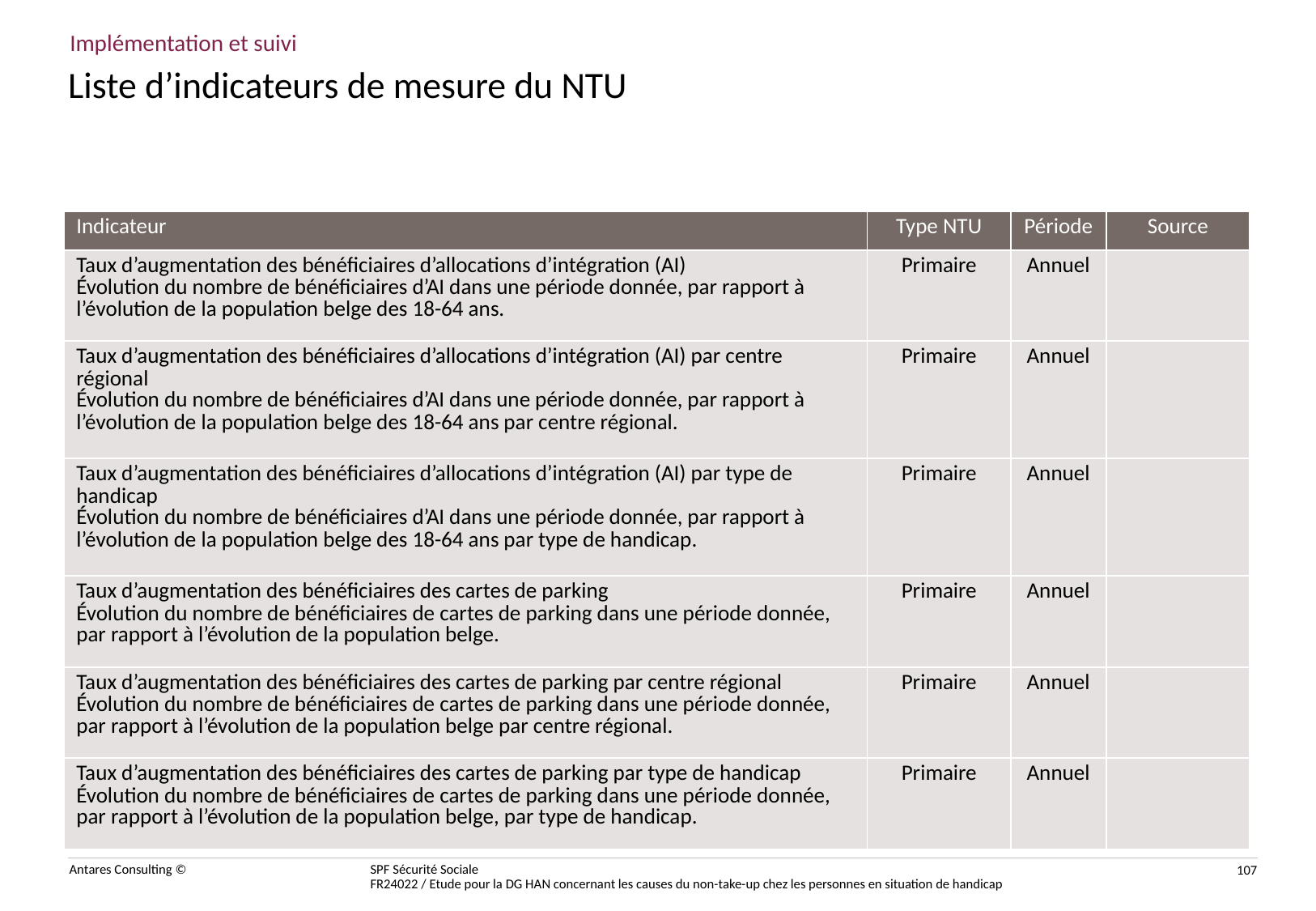

Implémentation et suivi
# Liste d’indicateurs de mesure du NTU
| Indicateur | Type NTU | Période | Source |
| --- | --- | --- | --- |
| Taux d’augmentation des bénéficiaires d’allocations d’intégration (AI) Évolution du nombre de bénéficiaires d’AI dans une période donnée, par rapport à l’évolution de la population belge des 18-64 ans. | Primaire | Annuel |  |
| Taux d’augmentation des bénéficiaires d’allocations d’intégration (AI) par centre régional Évolution du nombre de bénéficiaires d’AI dans une période donnée, par rapport à l’évolution de la population belge des 18-64 ans par centre régional. | Primaire | Annuel |  |
| Taux d’augmentation des bénéficiaires d’allocations d’intégration (AI) par type de handicap Évolution du nombre de bénéficiaires d’AI dans une période donnée, par rapport à l’évolution de la population belge des 18-64 ans par type de handicap. | Primaire | Annuel |  |
| Taux d’augmentation des bénéficiaires des cartes de parking Évolution du nombre de bénéficiaires de cartes de parking dans une période donnée, par rapport à l’évolution de la population belge. | Primaire | Annuel |  |
| Taux d’augmentation des bénéficiaires des cartes de parking par centre régional Évolution du nombre de bénéficiaires de cartes de parking dans une période donnée, par rapport à l’évolution de la population belge par centre régional. | Primaire | Annuel |  |
| Taux d’augmentation des bénéficiaires des cartes de parking par type de handicap Évolution du nombre de bénéficiaires de cartes de parking dans une période donnée, par rapport à l’évolution de la population belge, par type de handicap. | Primaire | Annuel |  |